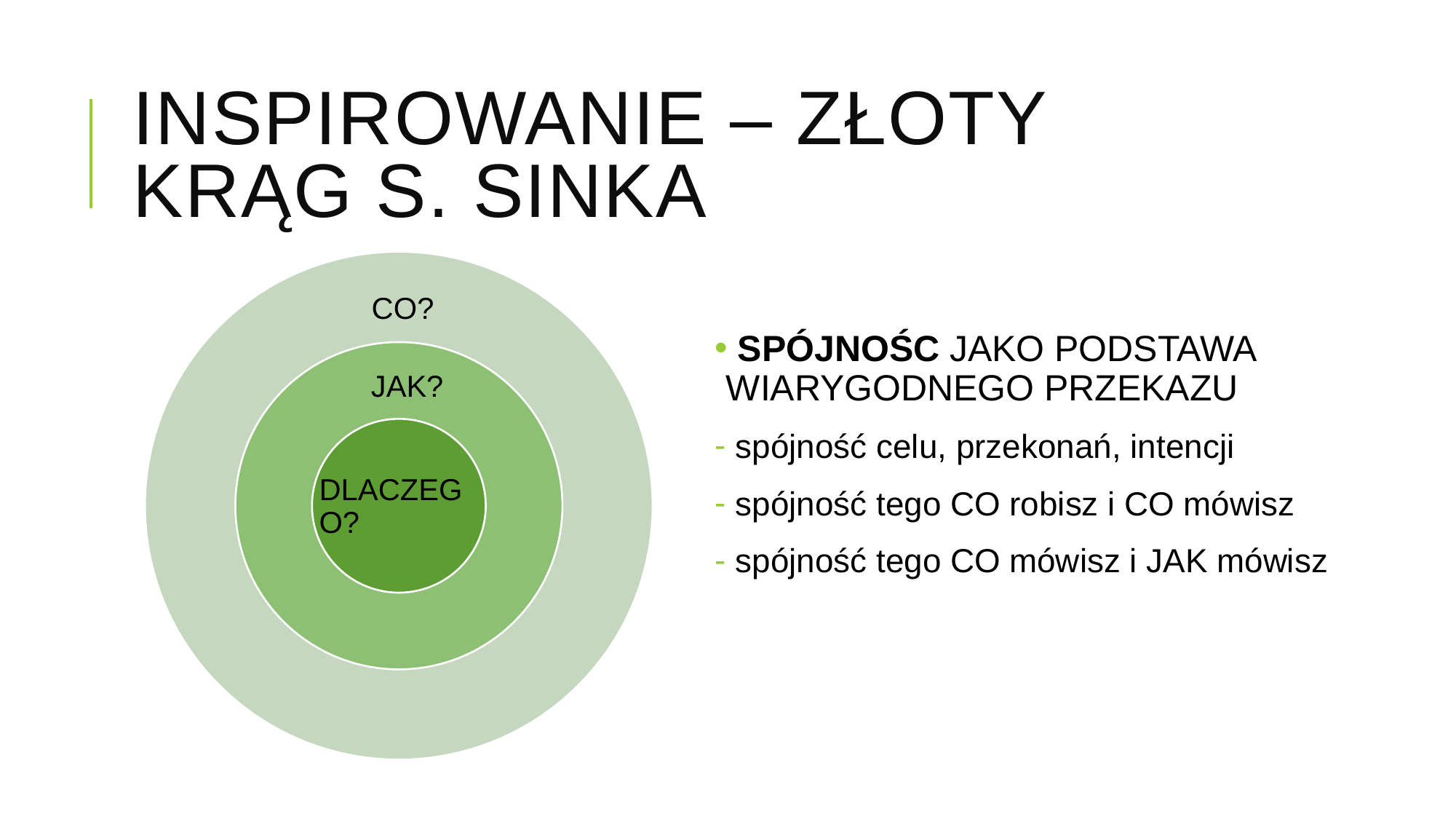

# INSPIROWanie – ZŁOTY KRĄG S. SINKA
CO?

JAK?

DLACZEGO?
 SPÓJNOŚC JAKO PODSTAWA WIARYGODNEGO PRZEKAZU
 spójność celu, przekonań, intencji
 spójność tego CO robisz i CO mówisz
 spójność tego CO mówisz i JAK mówisz